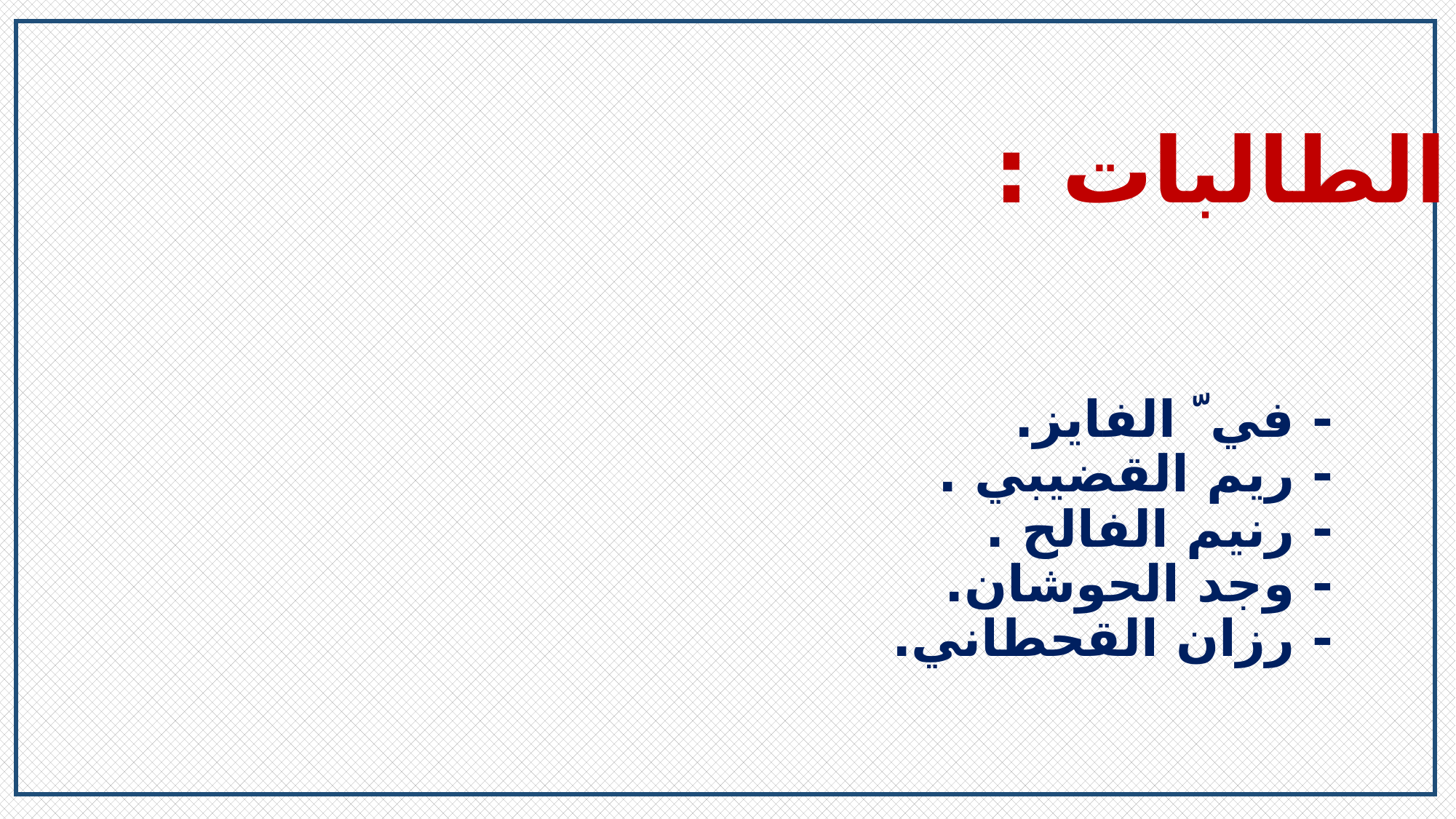

الطالبات :
# - في ّ الفايز. - ريم القضيبي . - رنيم الفالح . - وجد الحوشان. - رزان القحطاني.